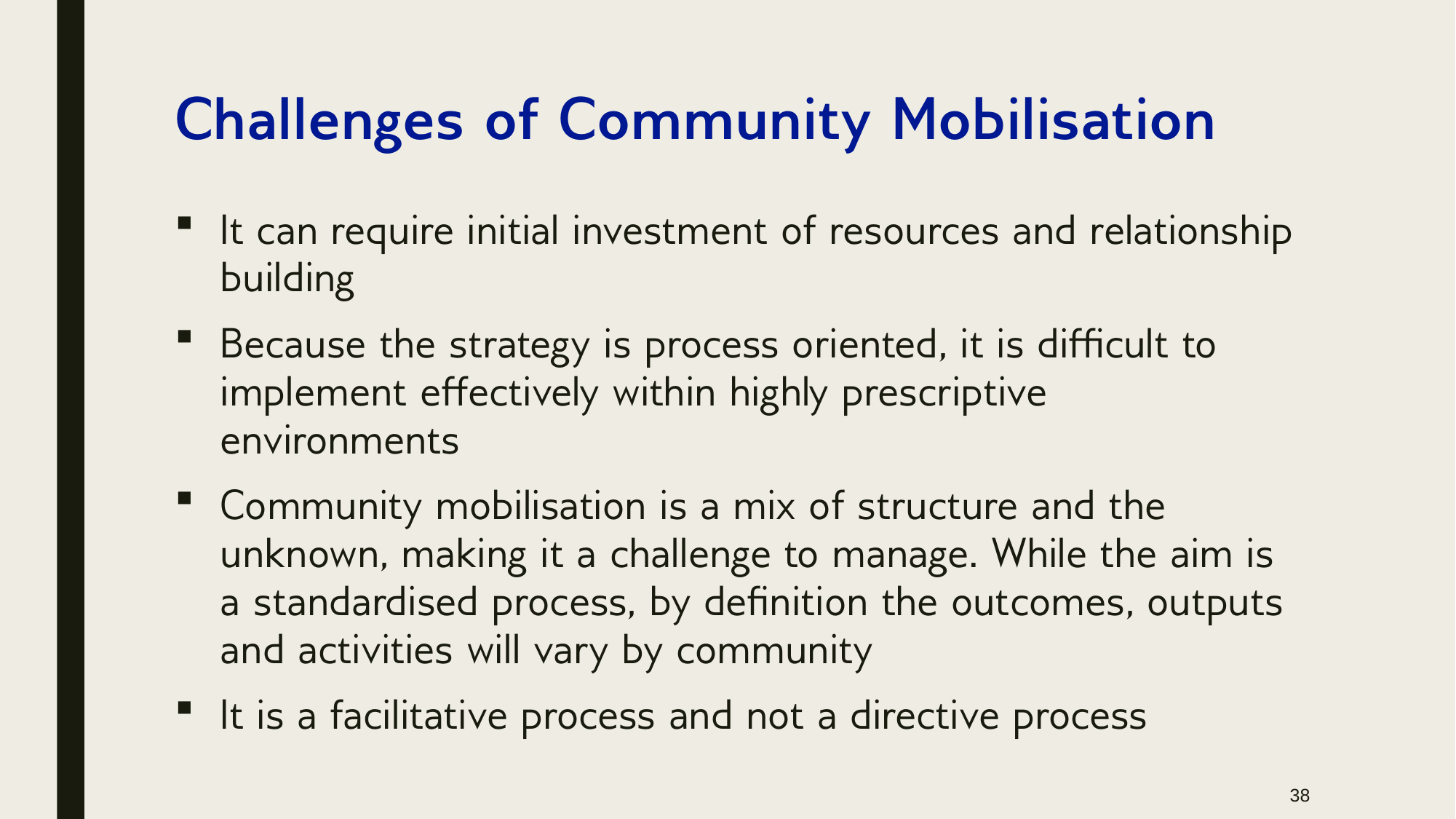

# Challenges of Community Mobilisation
It can require initial investment of resources and relationship building
Because the strategy is process oriented, it is difficult to implement effectively within highly prescriptive environments
Community mobilisation is a mix of structure and the unknown, making it a challenge to manage. While the aim is a standardised process, by definition the outcomes, outputs and activities will vary by community
It is a facilitative process and not a directive process
38